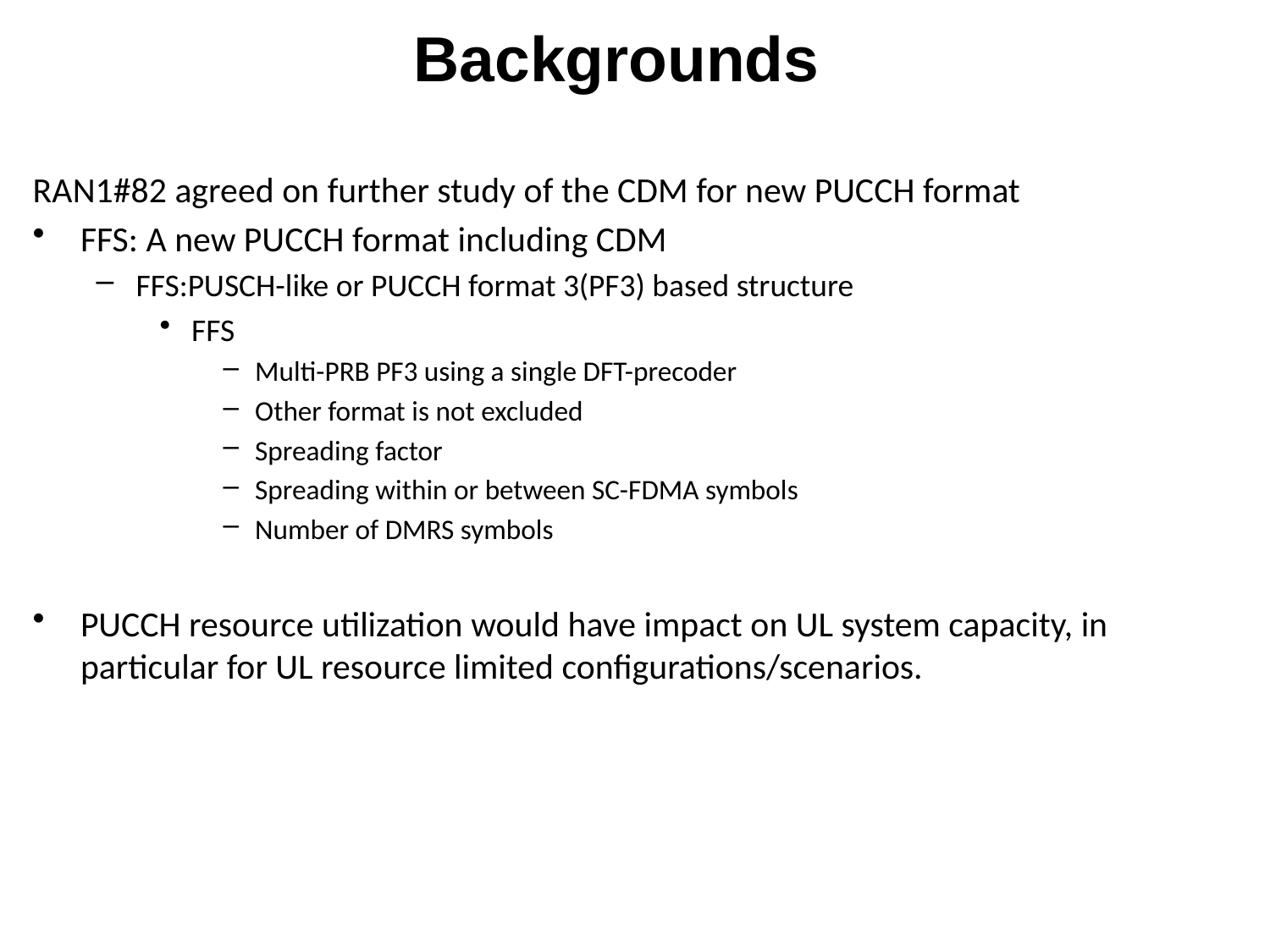

# Backgrounds

RAN1#82 agreed on further study of the CDM for new PUCCH format
FFS: A new PUCCH format including CDM
FFS:PUSCH-like or PUCCH format 3(PF3) based structure
FFS
Multi-PRB PF3 using a single DFT-precoder
Other format is not excluded
Spreading factor
Spreading within or between SC-FDMA symbols
Number of DMRS symbols

PUCCH resource utilization would have impact on UL system capacity, in particular for UL resource limited configurations/scenarios.